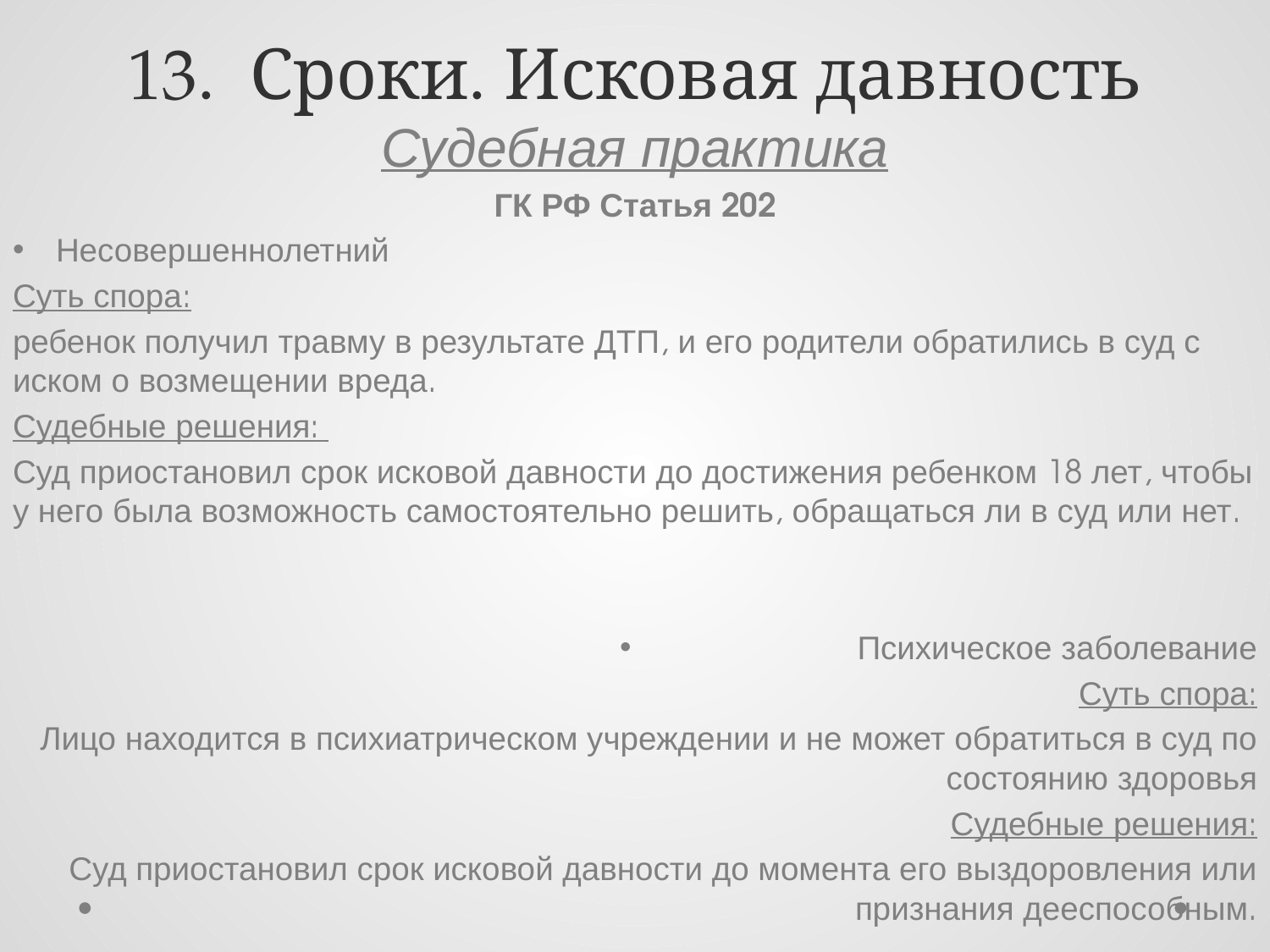

# 13.  Сроки. Исковая давность
Судебная практика
ГК РФ Статья 202
Несовершеннолетний
Суть спора:
ребенок получил травму в результате ДТП, и его родители обратились в суд с иском о возмещении вреда.
Судебные решения:
Суд приостановил срок исковой давности до достижения ребенком 18 лет, чтобы у него была возможность самостоятельно решить, обращаться ли в суд или нет.

Психическое заболевание
Суть спора:
Лицо находится в психиатрическом учреждении и не может обратиться в суд по состоянию здоровья
Судебные решения:
Суд приостановил срок исковой давности до момента его выздоровления или признания дееспособным.